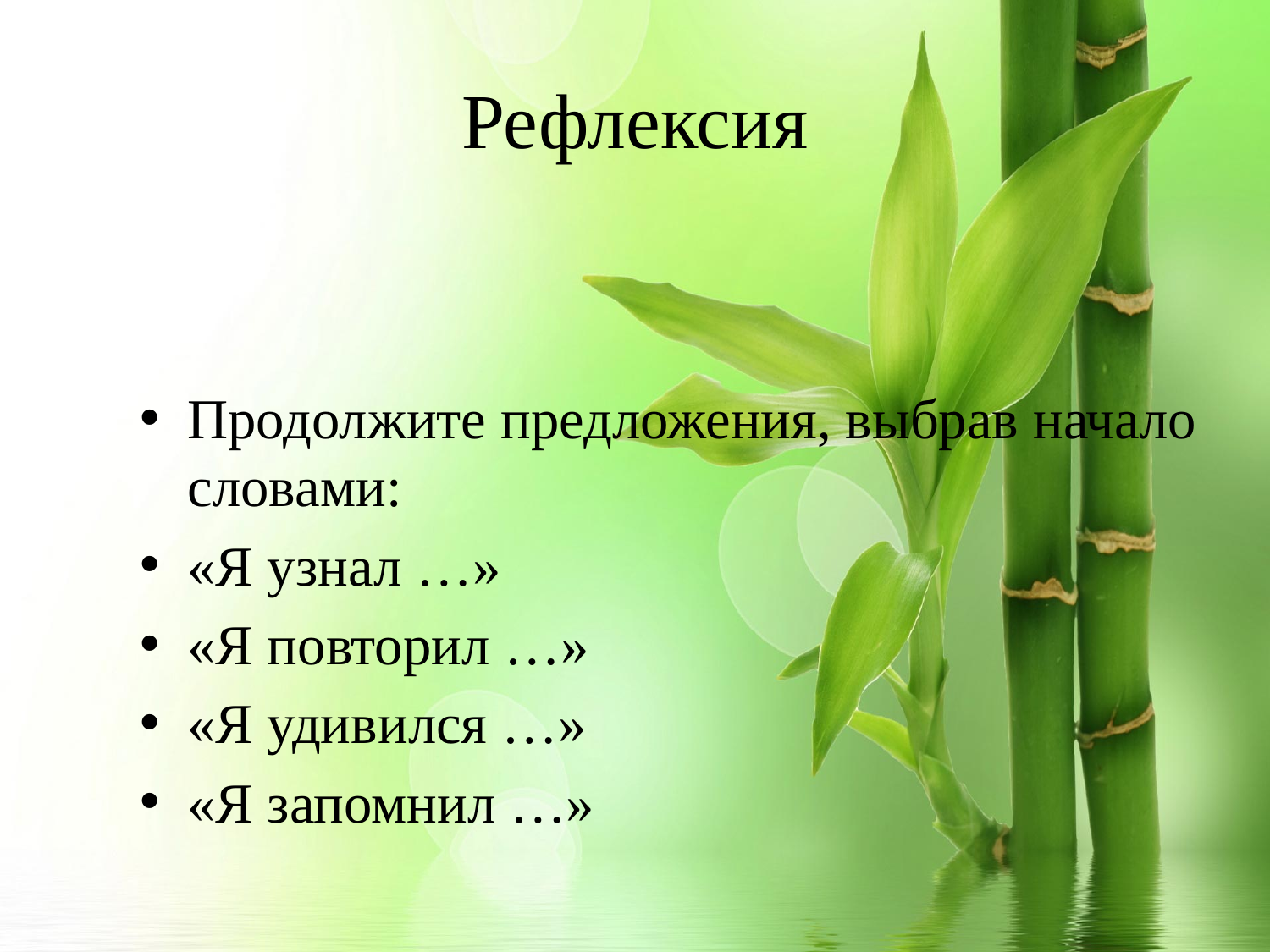

# Рефлексия
Продолжите предложения, выбрав начало словами:
«Я узнал …»
«Я повторил …»
«Я удивился …»
«Я запомнил …»